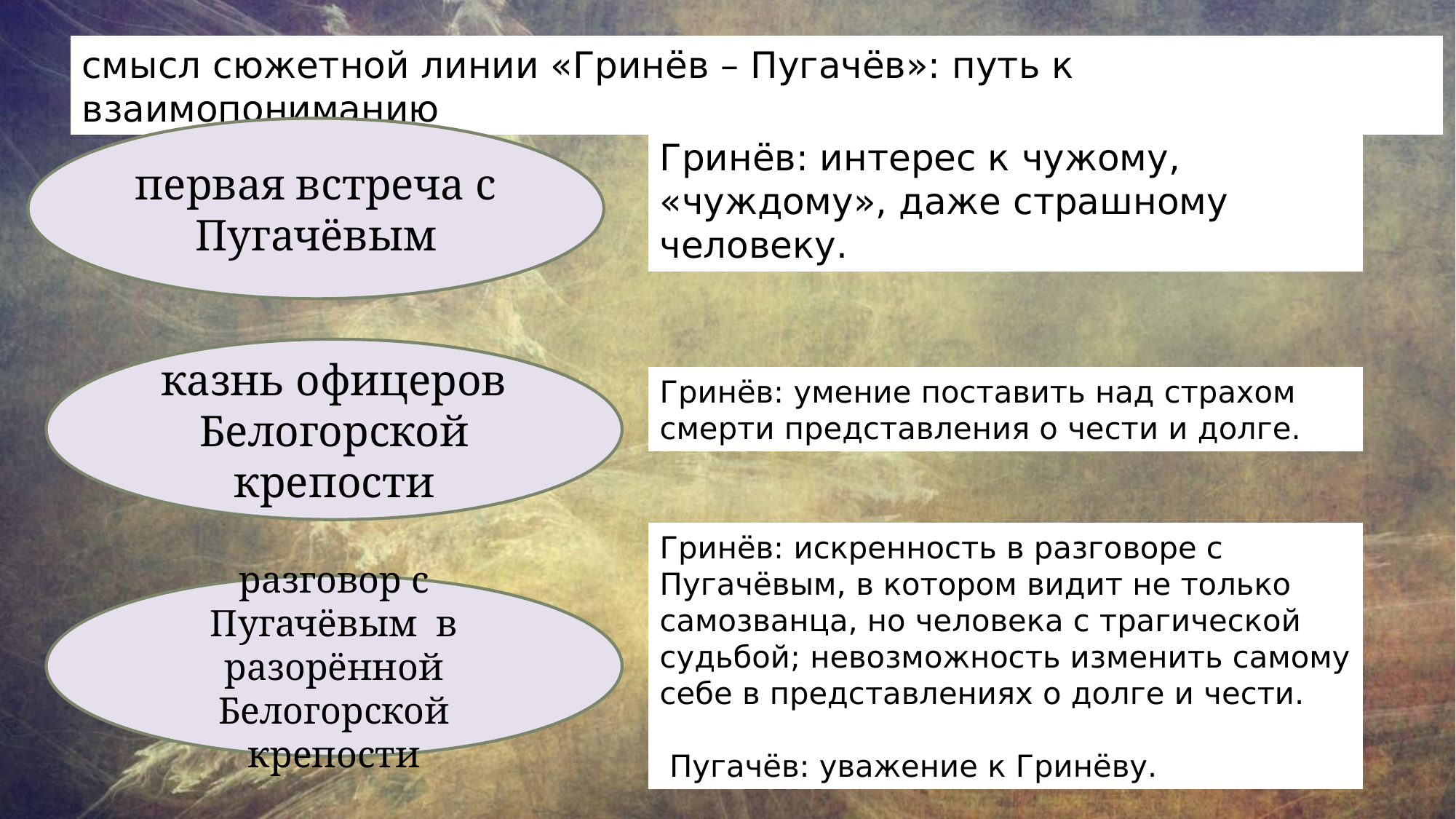

смысл сюжетной линии «Гринёв – Пугачёв»: путь к взаимопониманию
первая встреча с Пугачёвым
Гринёв: интерес к чужому, «чуждому», даже страшному человеку.
казнь офицеров Белогорской крепости
Гринёв: умение поставить над страхом смерти представления о чести и долге.
Гринёв: искренность в разговоре с Пугачёвым, в котором видит не только самозванца, но человека с трагической судьбой; невозможность изменить самому себе в представлениях о долге и чести.

 Пугачёв: уважение к Гринёву.
разговор с Пугачёвым  в разорённой Белогорской крепости